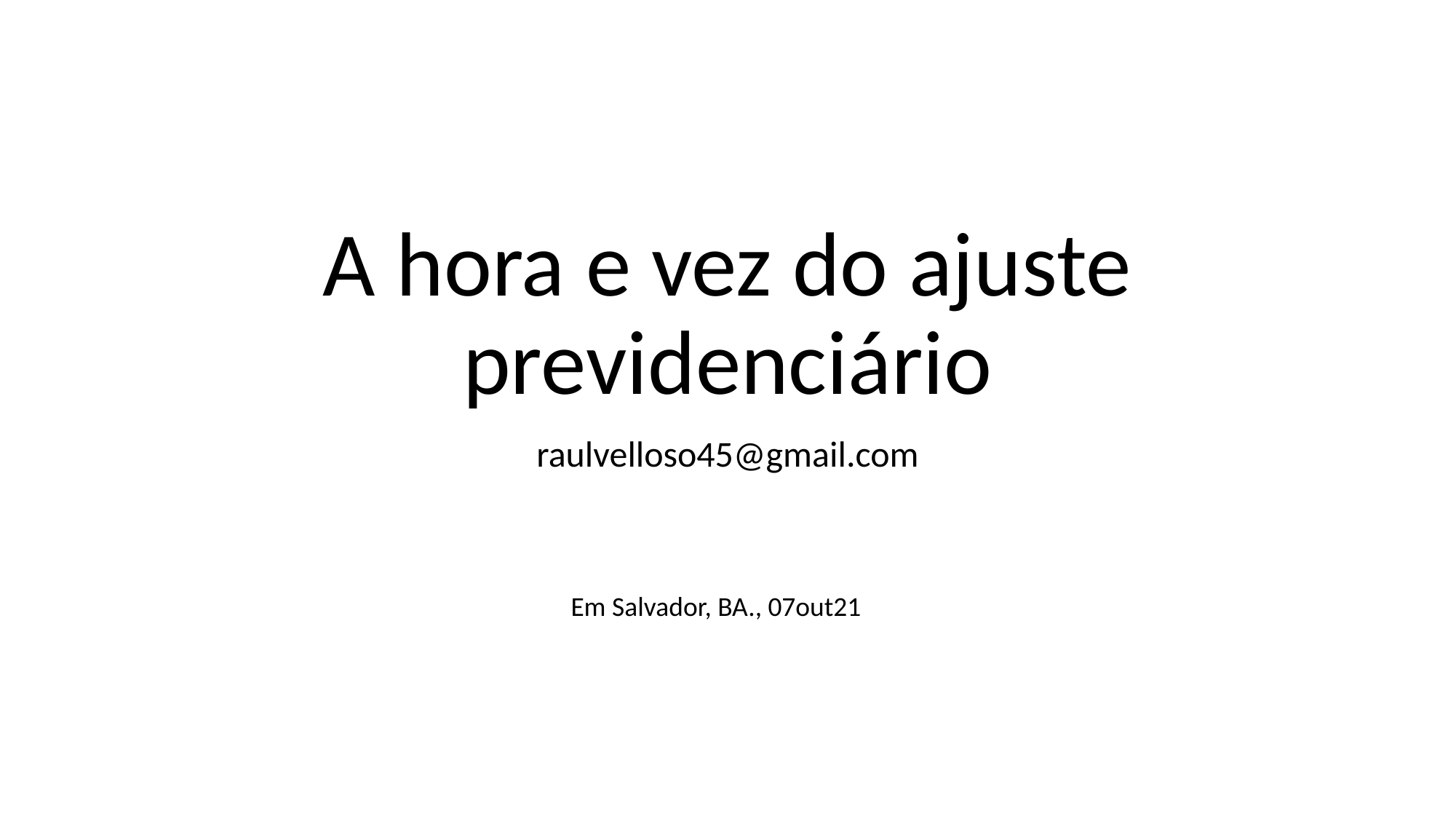

# A hora e vez do ajuste previdenciário
raulvelloso45@gmail.com
Em Salvador, BA., 07out21